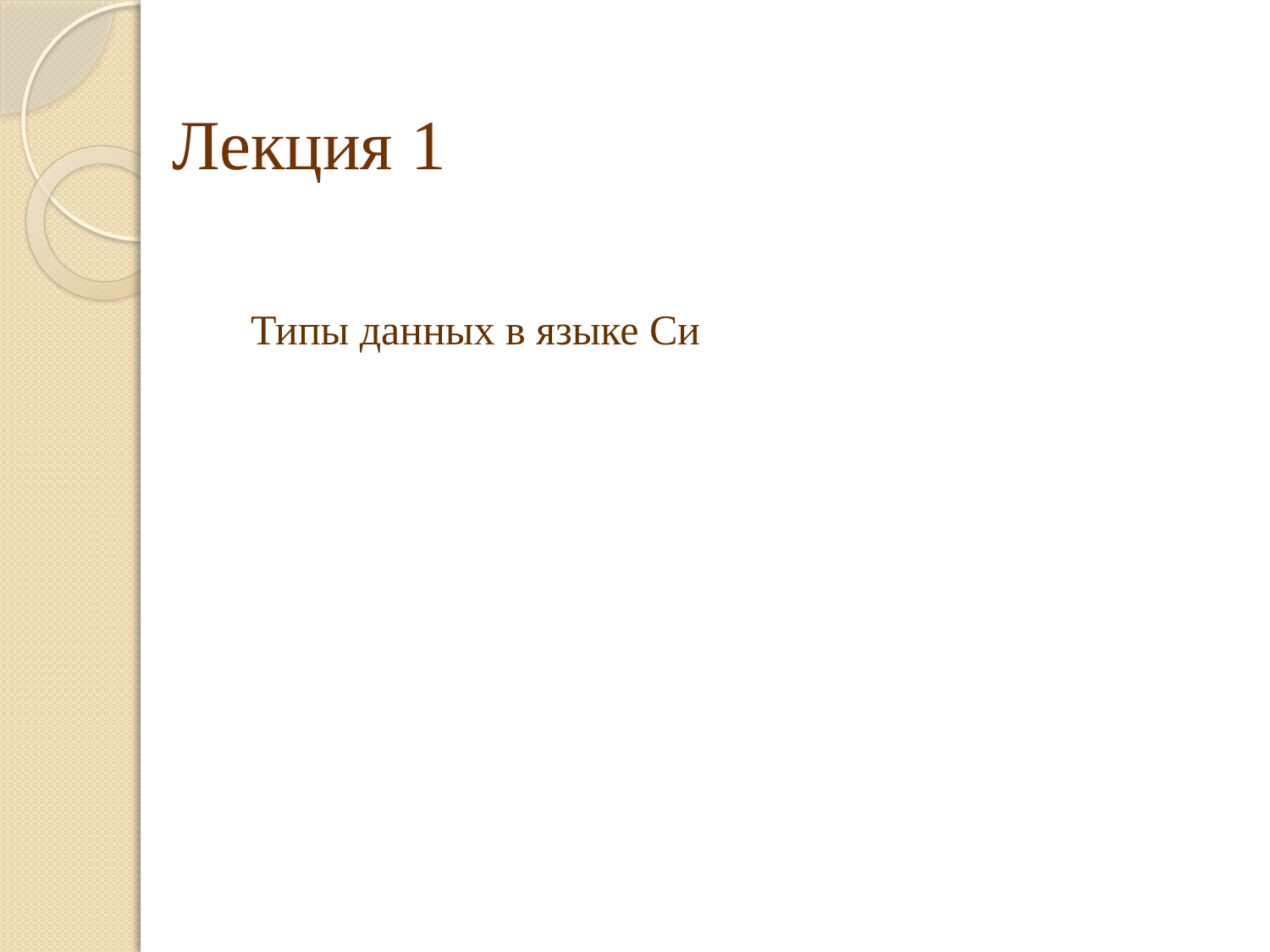

Лекция 1
Типы данных в языке Си